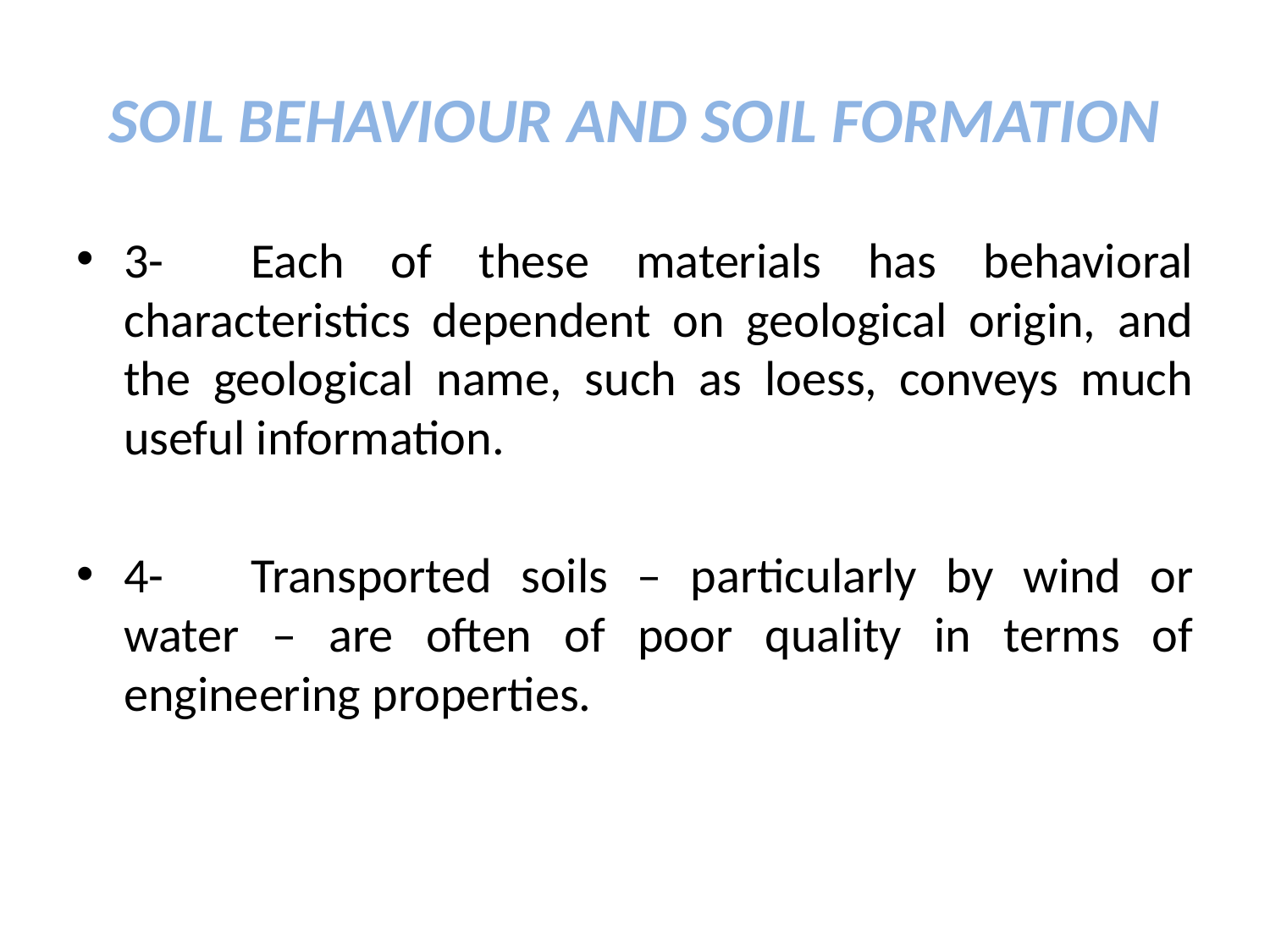

# SOIL BEHAVIOUR AND SOIL FORMATION
3-	Each of these materials has behavioral characteristics dependent on geological origin, and the geological name, such as loess, conveys much useful information.

4-	Transported soils – particularly by wind or water – are often of poor quality in terms of engineering properties.